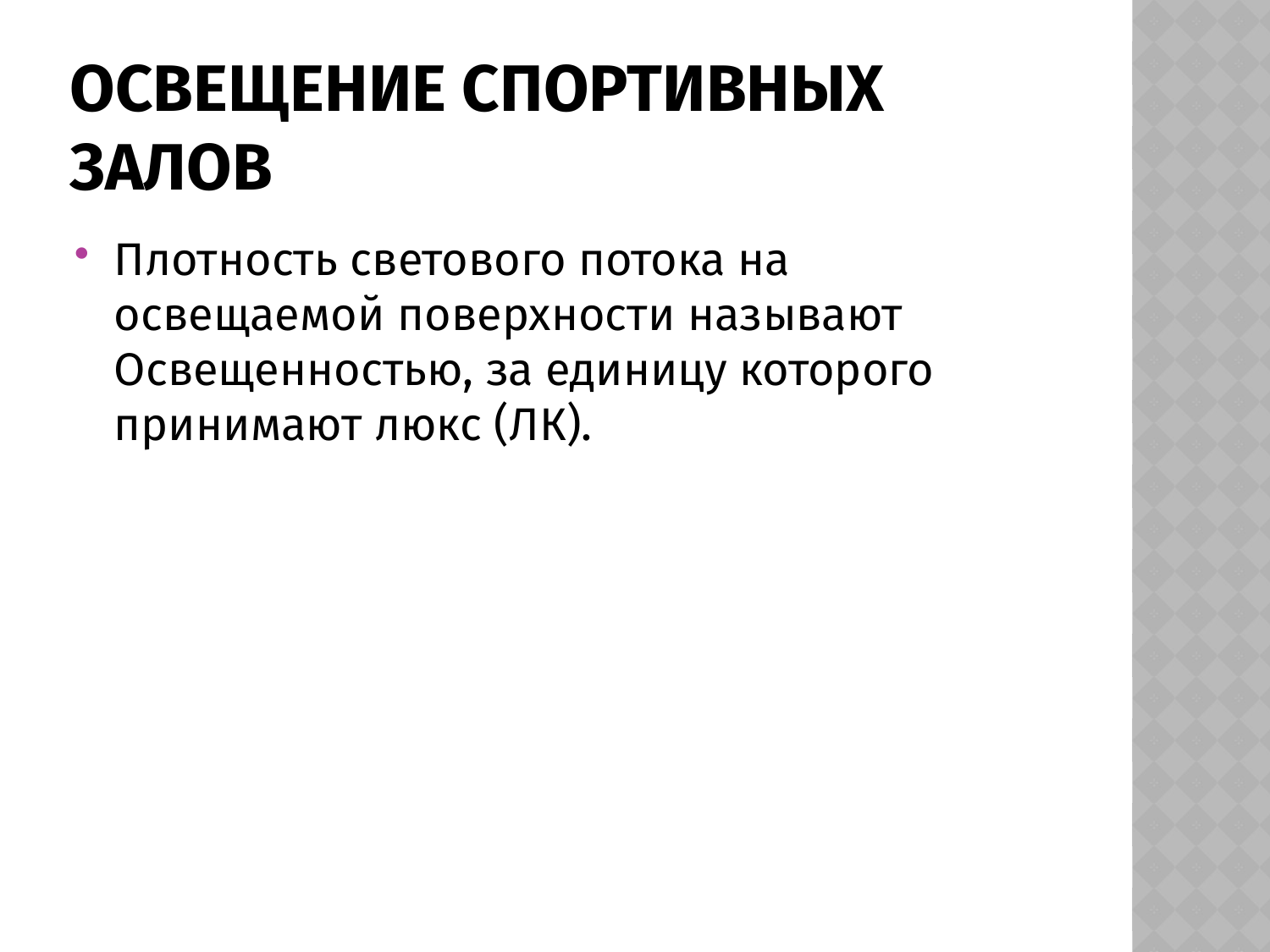

# Освещение спортивных залов
Плотность светового потока на освещаемой поверхности называют Освещенностью, за единицу которого принимают люкс (ЛК).